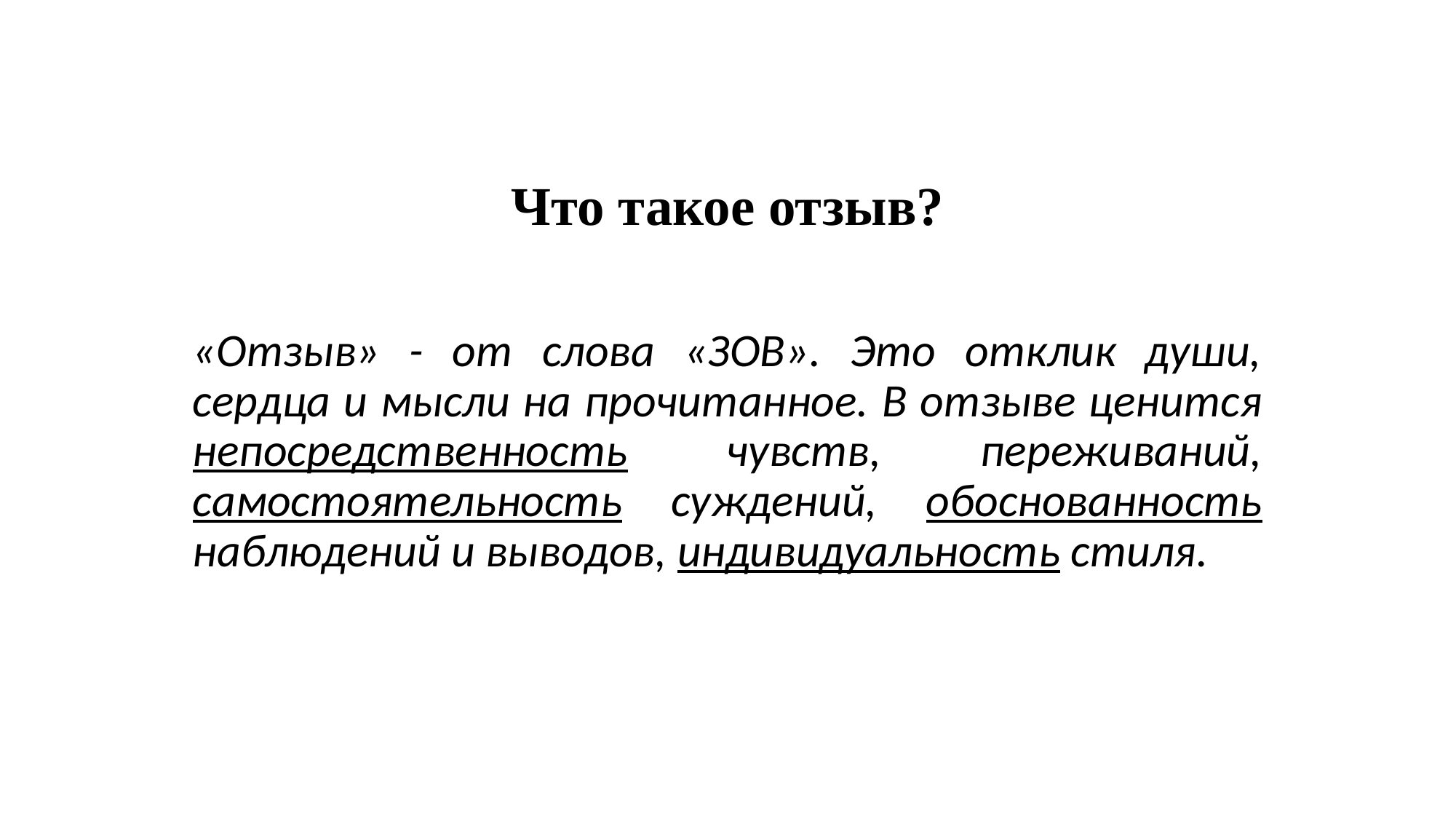

# Что такое отзыв?
«Отзыв» - от слова «ЗОВ». Это отклик души, сердца и мысли на прочитанное. В отзыве ценится непосредственность чувств, переживаний, самостоятельность суждений, обоснованность наблюдений и выводов, индивидуальность стиля.